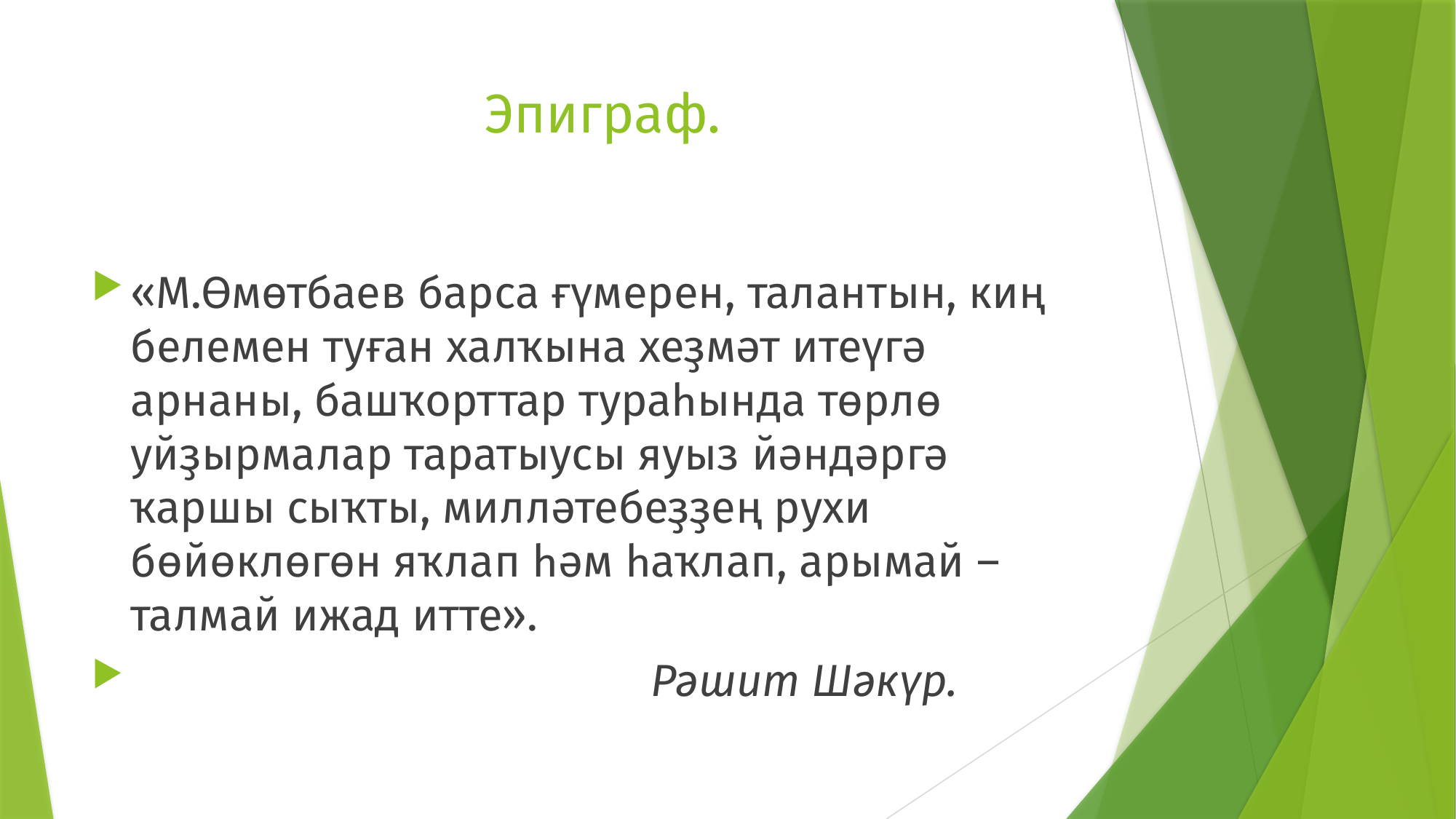

# Эпиграф.
«М.Өмөтбаев барса ғүмерен, талантын, киң белемен туған халҡына хеҙмәт итеүгә арнаны, башҡорттар тураһында төрлө уйҙырмалар таратыусы яуыз йәндәргә ҡаршы сыҡты, милләтебеҙҙең рухи бөйөклөгөн яҡлап һәм һаҡлап, арымай – талмай ижад итте».
                                            Рәшит Шәкүр.